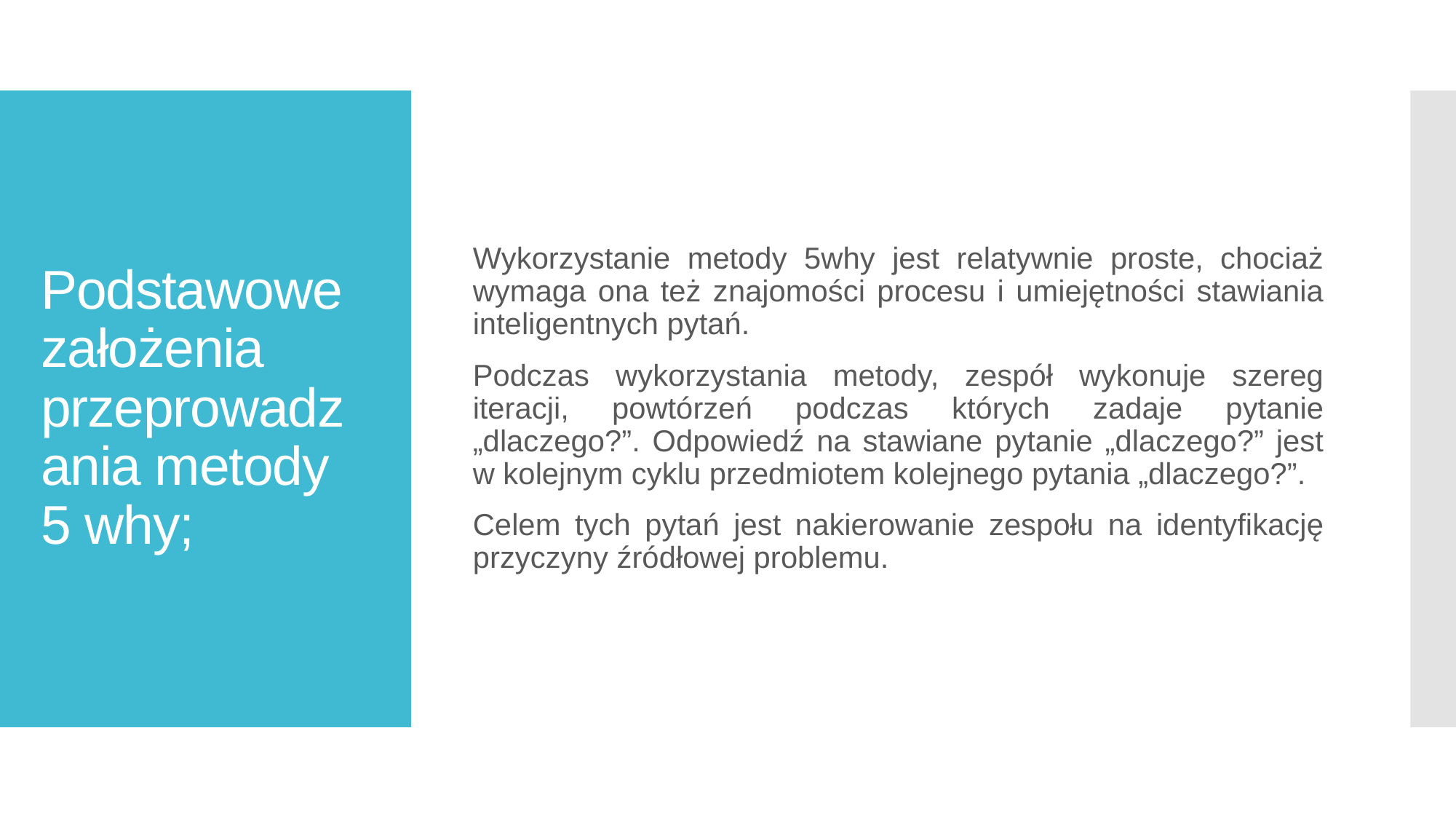

Wykorzystanie metody 5why jest relatywnie proste, chociaż wymaga ona też znajomości procesu i umiejętności stawiania inteligentnych pytań.
Podczas wykorzystania metody, zespół wykonuje szereg iteracji, powtórzeń podczas których zadaje pytanie „dlaczego?”. Odpowiedź na stawiane pytanie „dlaczego?” jest w kolejnym cyklu przedmiotem kolejnego pytania „dlaczego?”.
Celem tych pytań jest nakierowanie zespołu na identyfikację przyczyny źródłowej problemu.
# Podstawowe założenia przeprowadzania metody 5 why;